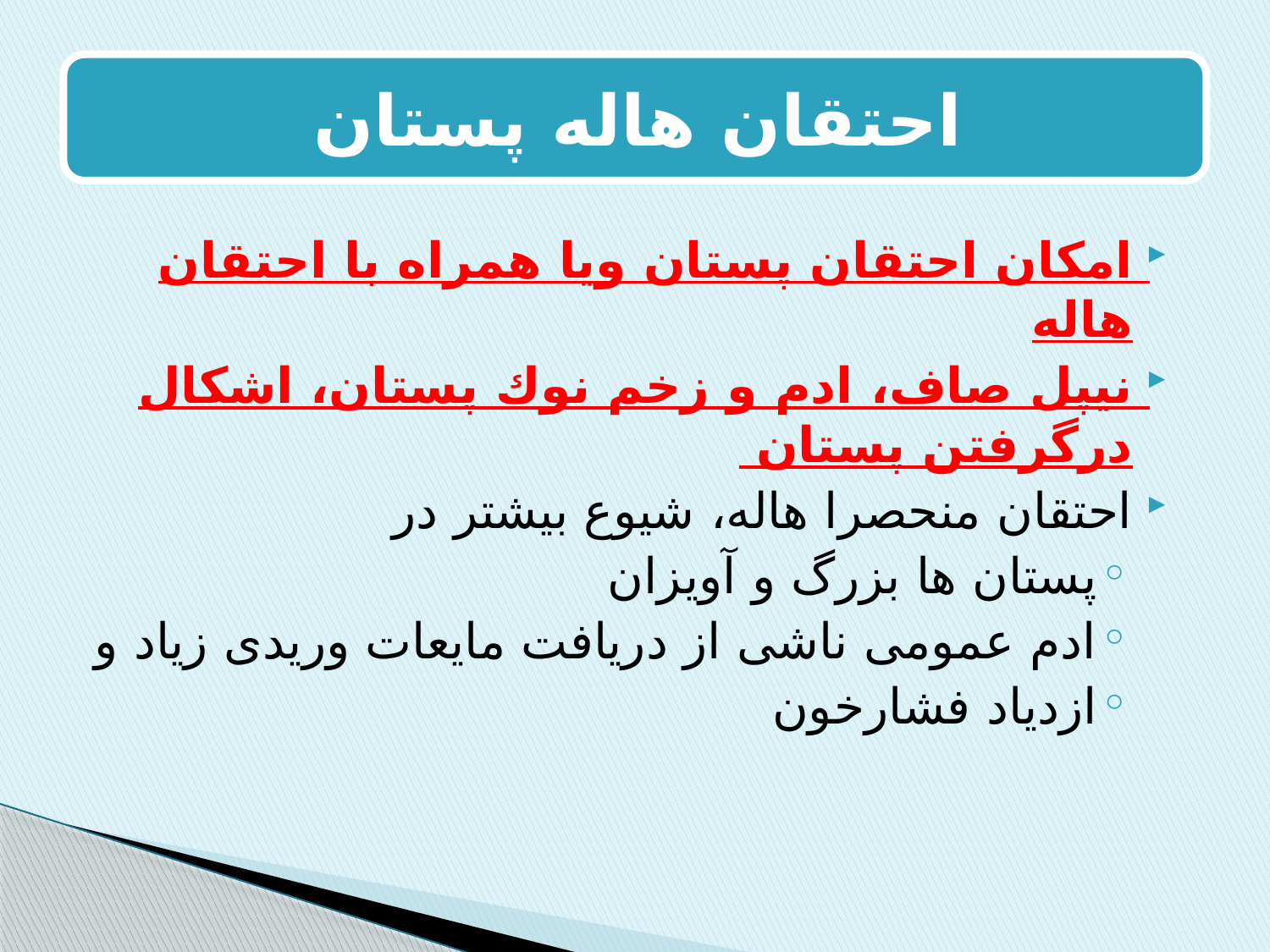

احتقان هاله پستان
امکان احتقان پستان ویا همراه با احتقان هاله
نیپل صاف، ادم و زخم نوك پستان، اشکال درگرفتن پستان
احتقان منحصرا هاله، شیوع بیشتر در
پستان ها بزرگ و آویزان
ادم عمومی ناشی از دریافت مایعات وریدی زیاد و
ازدیاد فشارخون